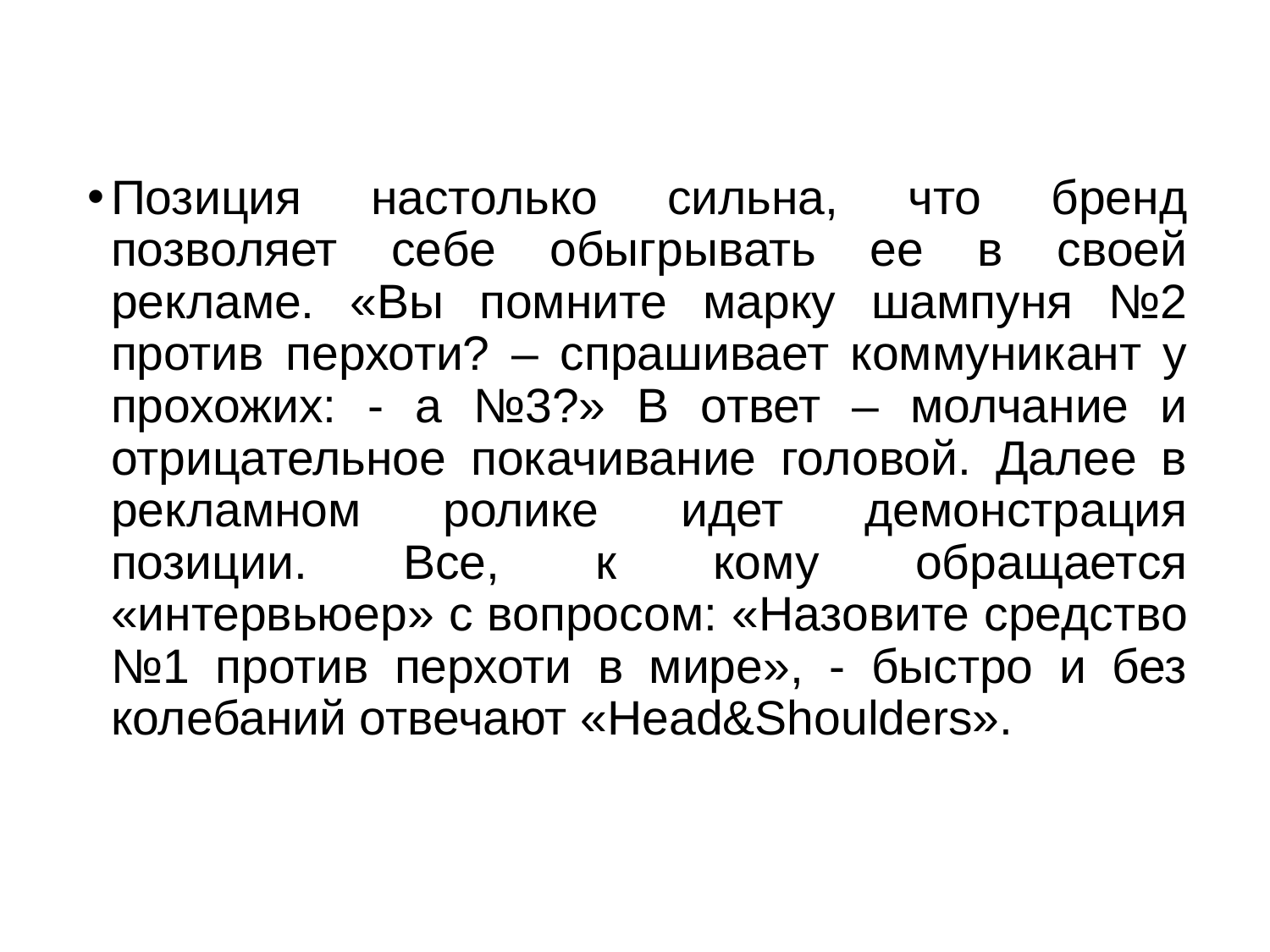

Позиция настолько сильна, что бренд позволяет себе обыгрывать ее в своей рекламе. «Вы помните марку шампуня №2 против перхоти? – спрашивает коммуникант у прохожих: - а №3?» В ответ – молчание и отрицательное покачивание головой. Далее в рекламном ролике идет демонстрация позиции. Все, к кому обращается «интервьюер» с вопросом: «Назовите средство №1 против перхоти в мире», - быстро и без колебаний отвечают «Head&Shoulders».